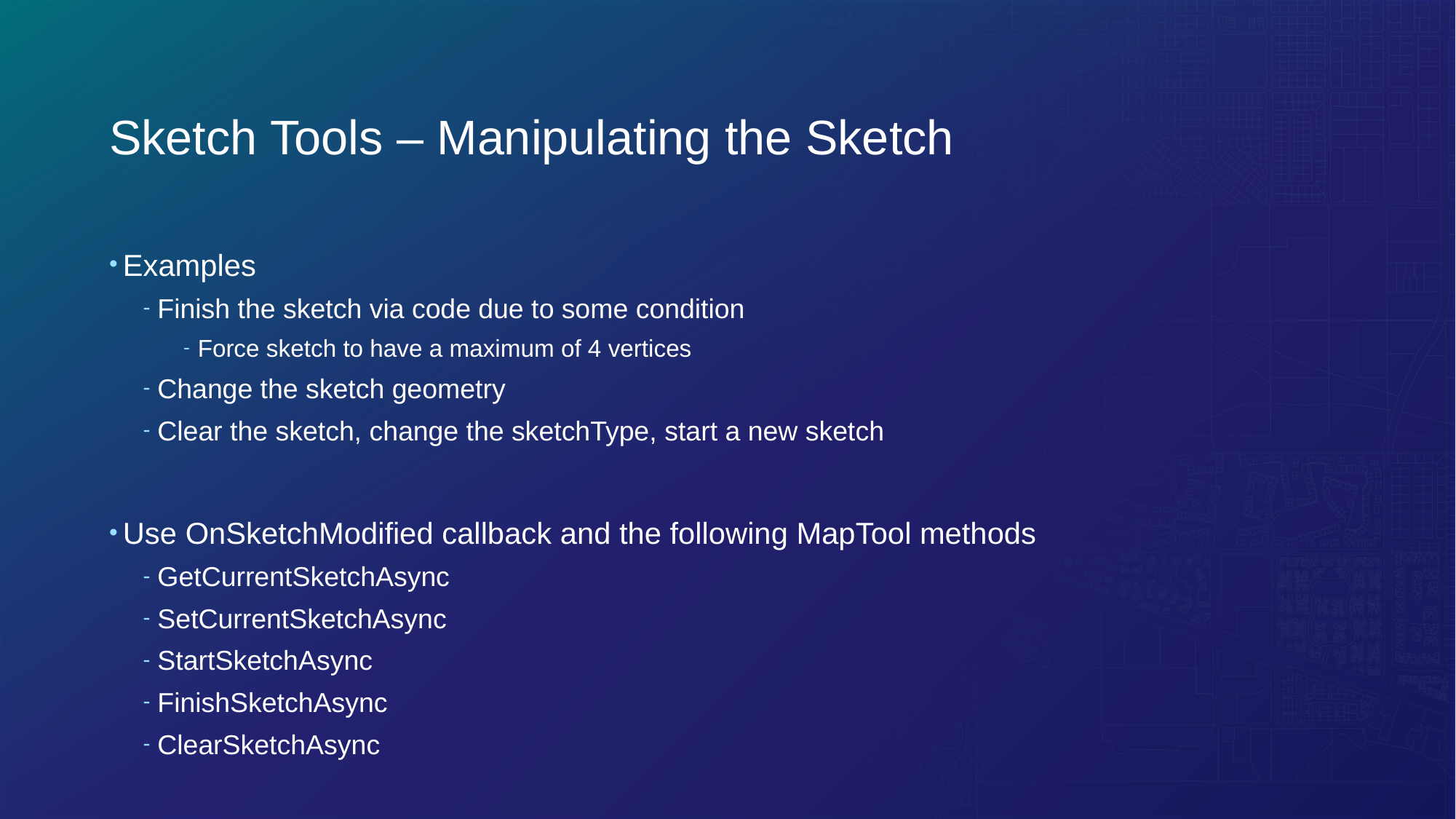

# Sketch Tools – Manipulating the Sketch
Examples
Finish the sketch via code due to some condition
Force sketch to have a maximum of 4 vertices
Change the sketch geometry
Clear the sketch, change the sketchType, start a new sketch

Use OnSketchModified callback and the following MapTool methods
GetCurrentSketchAsync
SetCurrentSketchAsync
StartSketchAsync
FinishSketchAsync
ClearSketchAsync